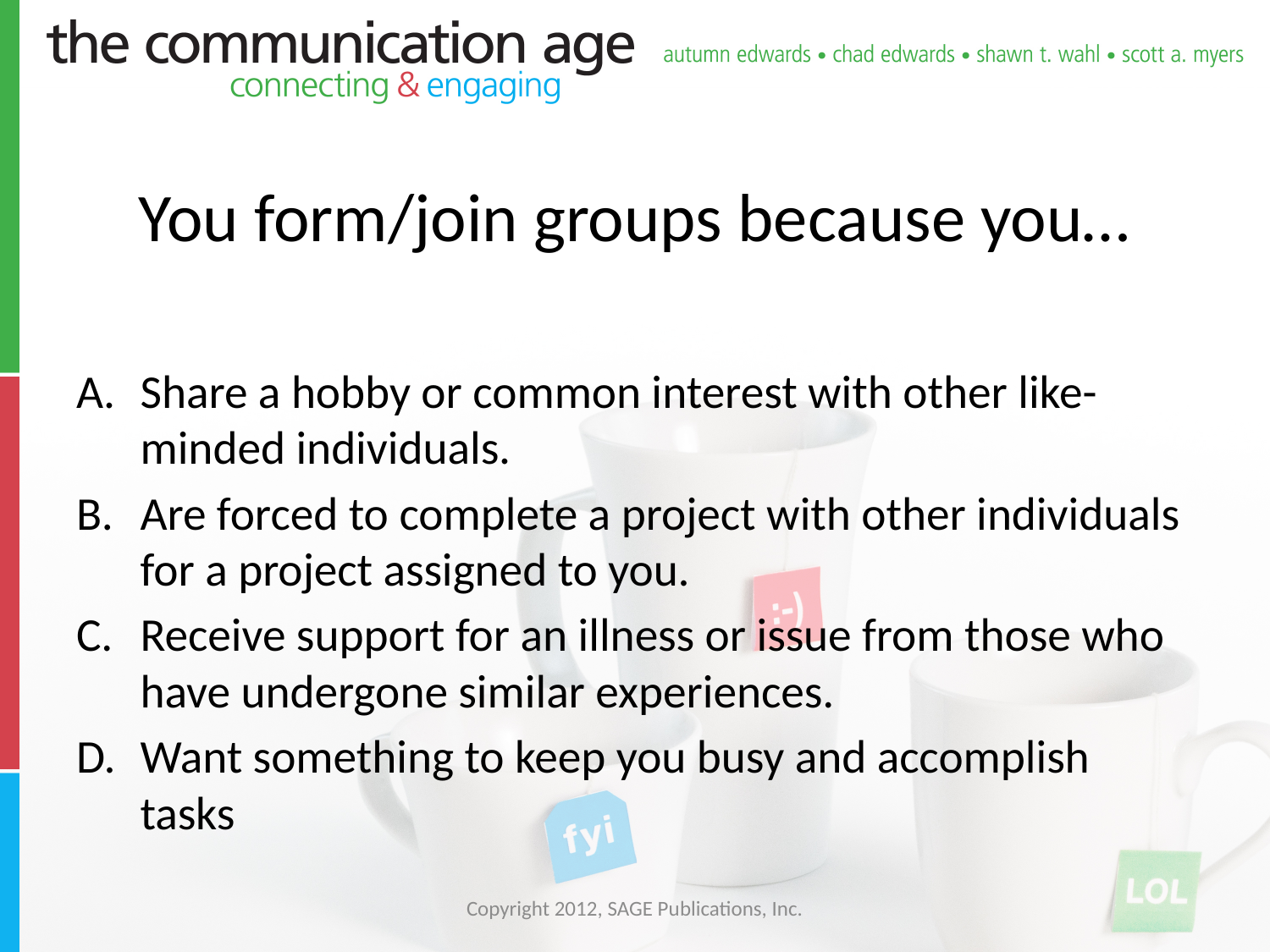

# You form/join groups because you…
Share a hobby or common interest with other like-minded individuals.
Are forced to complete a project with other individuals for a project assigned to you.
Receive support for an illness or issue from those who have undergone similar experiences.
Want something to keep you busy and accomplish tasks

Copyright 2012, SAGE Publications, Inc.